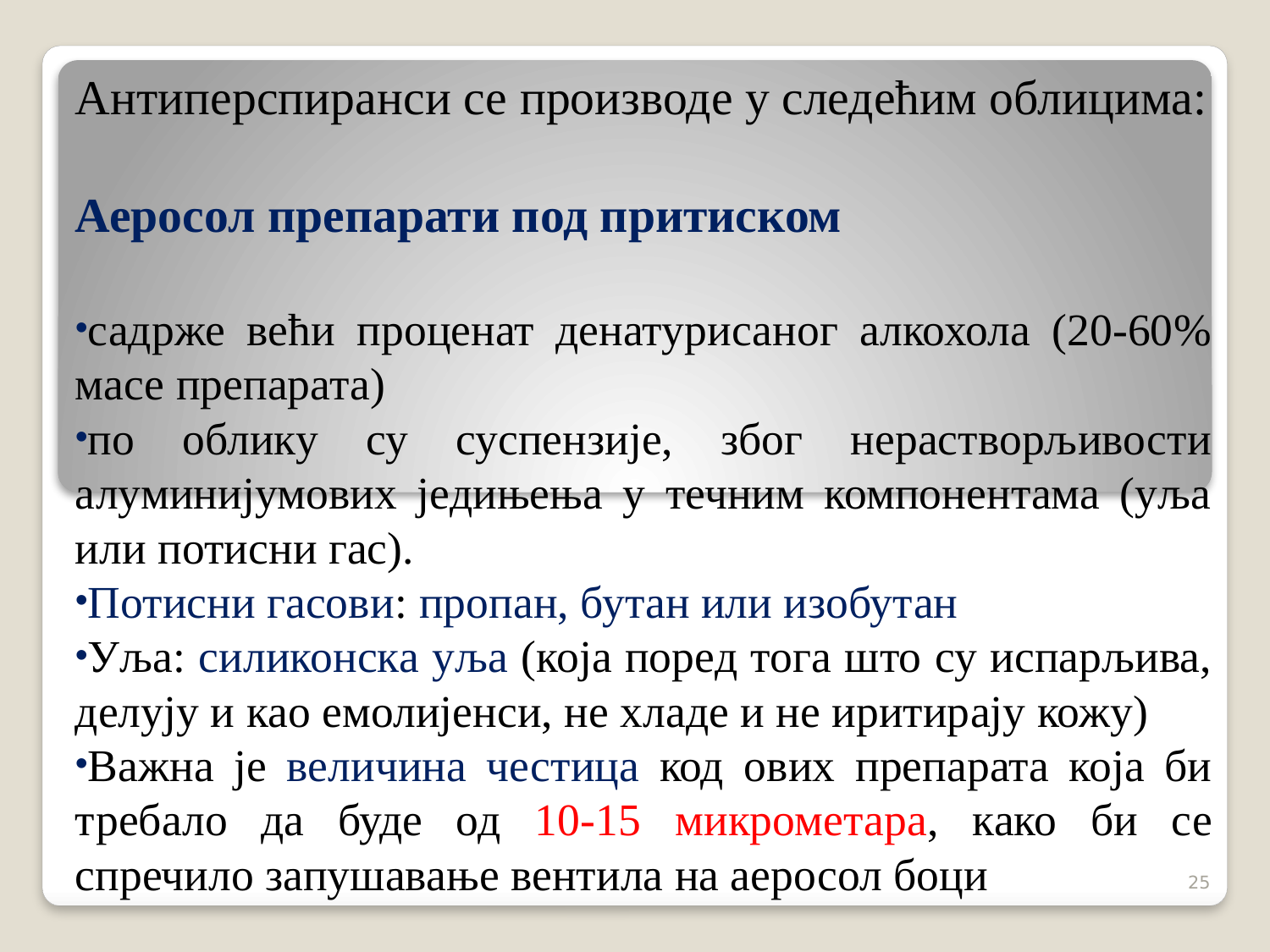

Антиперспиранси се производе у следећим облицима:

Аеросол препарати под притиском

садрже већи проценат денатурисаног алкохола (20-60% масе препарата)
по облику су суспензије, због нерастворљивости алуминијумових једињења у течним компонентама (уља или потисни гас).
Потисни гасови: пропан, бутан или изобутан
Уља: силиконска уља (која поред тога што су испарљива, делују и као емолијенси, не хладе и не иритирају кожу)
Важна је величина честица код ових препарата која би требало да буде од 10-15 микрометара, како би се спречило запушавање вентила на аеросол боци

25